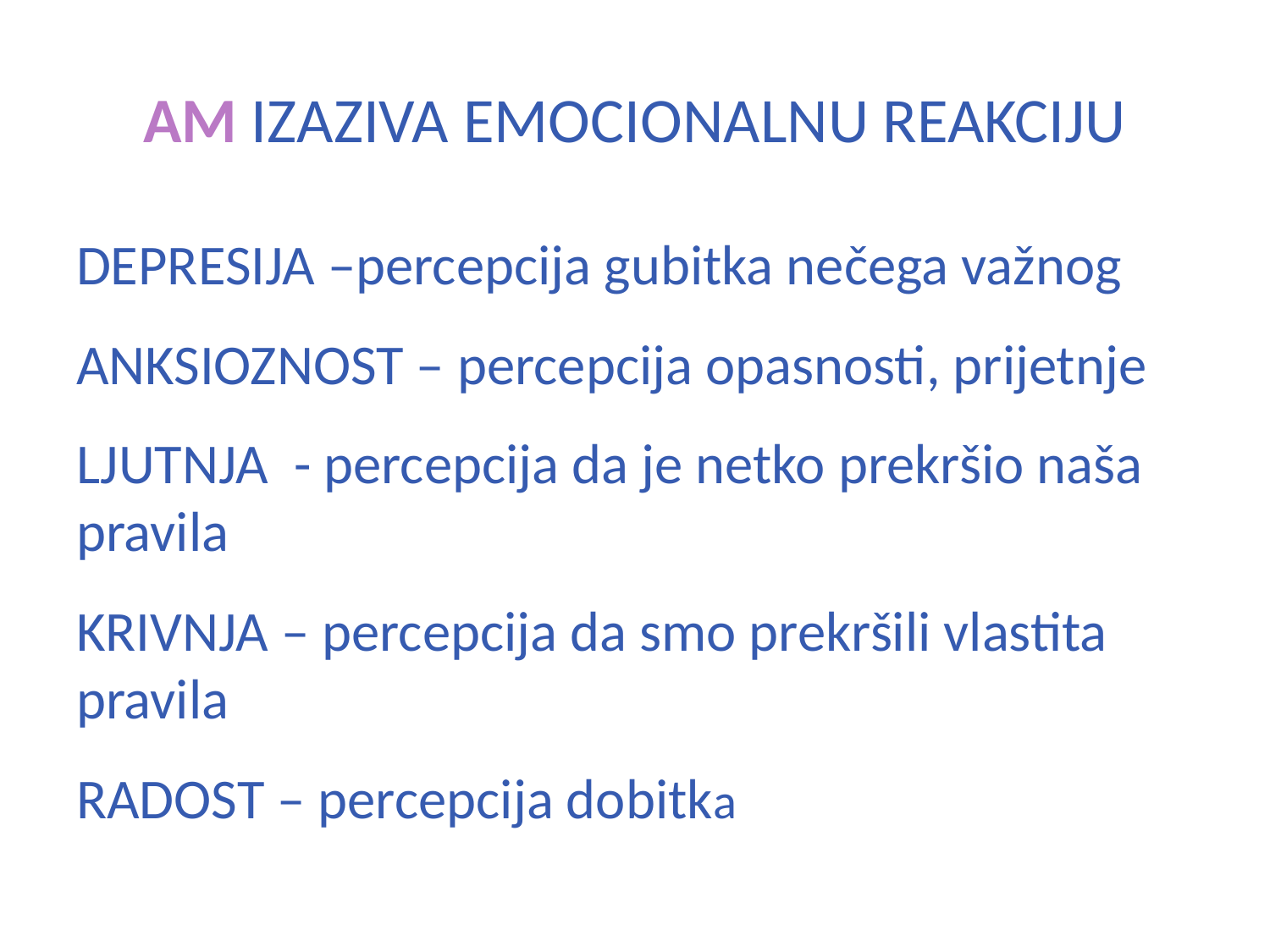

# AM IZAZIVA EMOCIONALNU REAKCIJU
DEPRESIJA –percepcija gubitka nečega važnog
ANKSIOZNOST – percepcija opasnosti, prijetnje
LJUTNJA  - percepcija da je netko prekršio naša pravila
KRIVNJA – percepcija da smo prekršili vlastita pravila
RADOST – percepcija dobitka